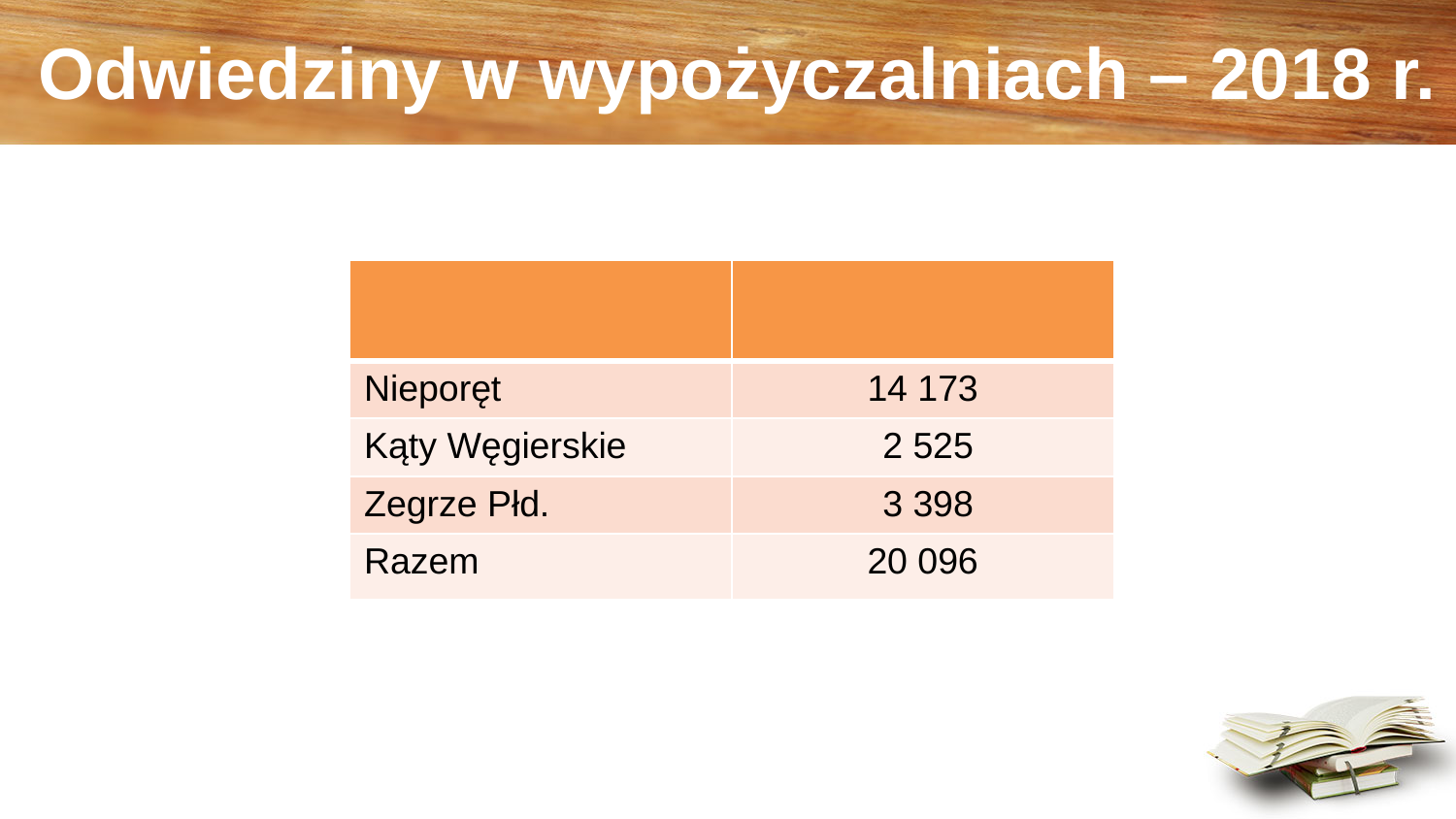

# Odwiedziny w wypożyczalniach – 2018 r.
|  |  |
| --- | --- |
| Nieporęt | 14 173 |
| Kąty Węgierskie | 2 525 |
| Zegrze Płd. | 3 398 |
| Razem | 20 096 |